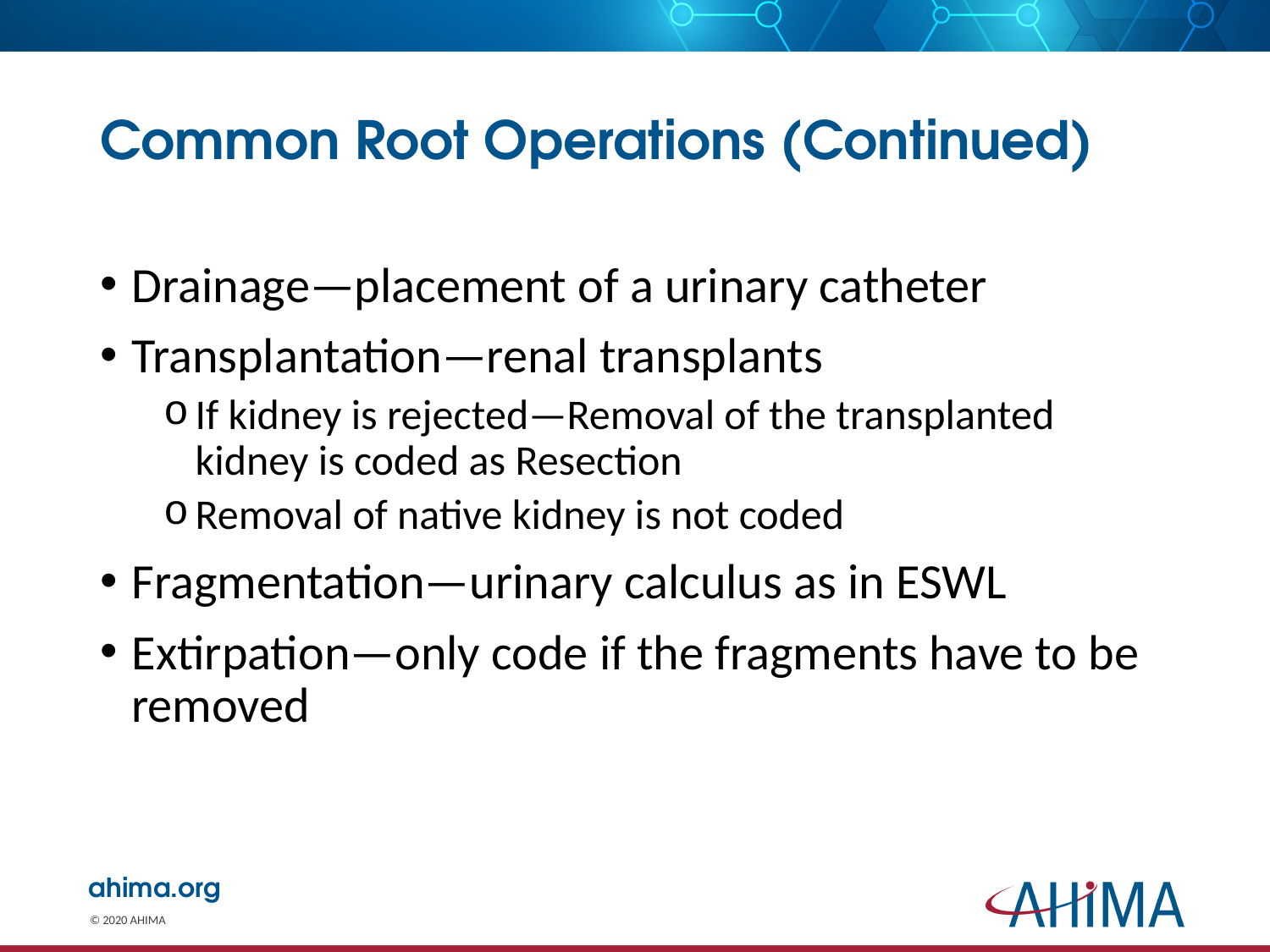

# Common Root Operations (Continued)
Drainage—placement of a urinary catheter
Transplantation—renal transplants
If kidney is rejected—Removal of the transplanted kidney is coded as Resection
Removal of native kidney is not coded
Fragmentation—urinary calculus as in ESWL
Extirpation—only code if the fragments have to be removed